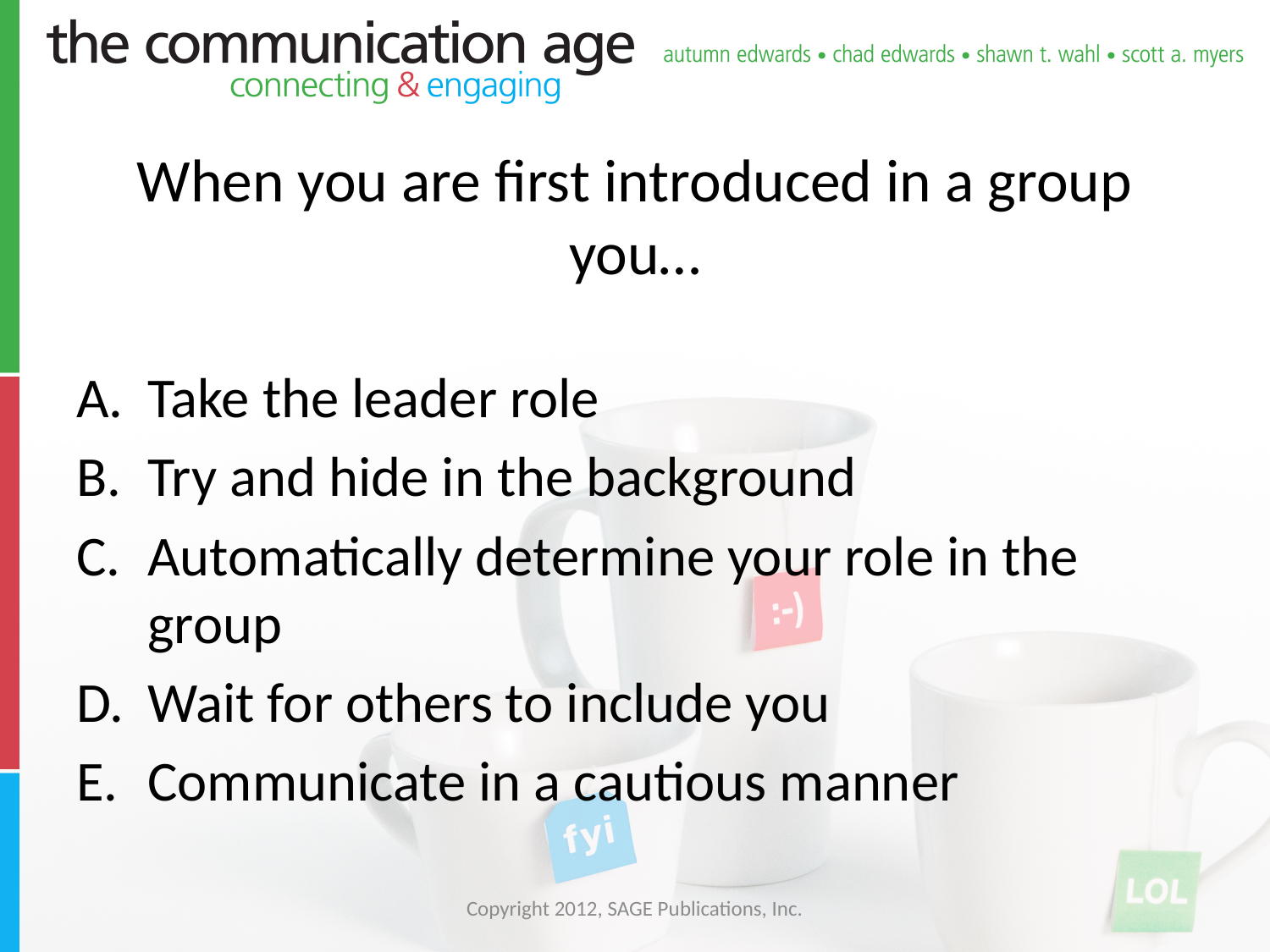

# When you are first introduced in a group you…
Take the leader role
Try and hide in the background
Automatically determine your role in the group
Wait for others to include you
Communicate in a cautious manner

Copyright 2012, SAGE Publications, Inc.